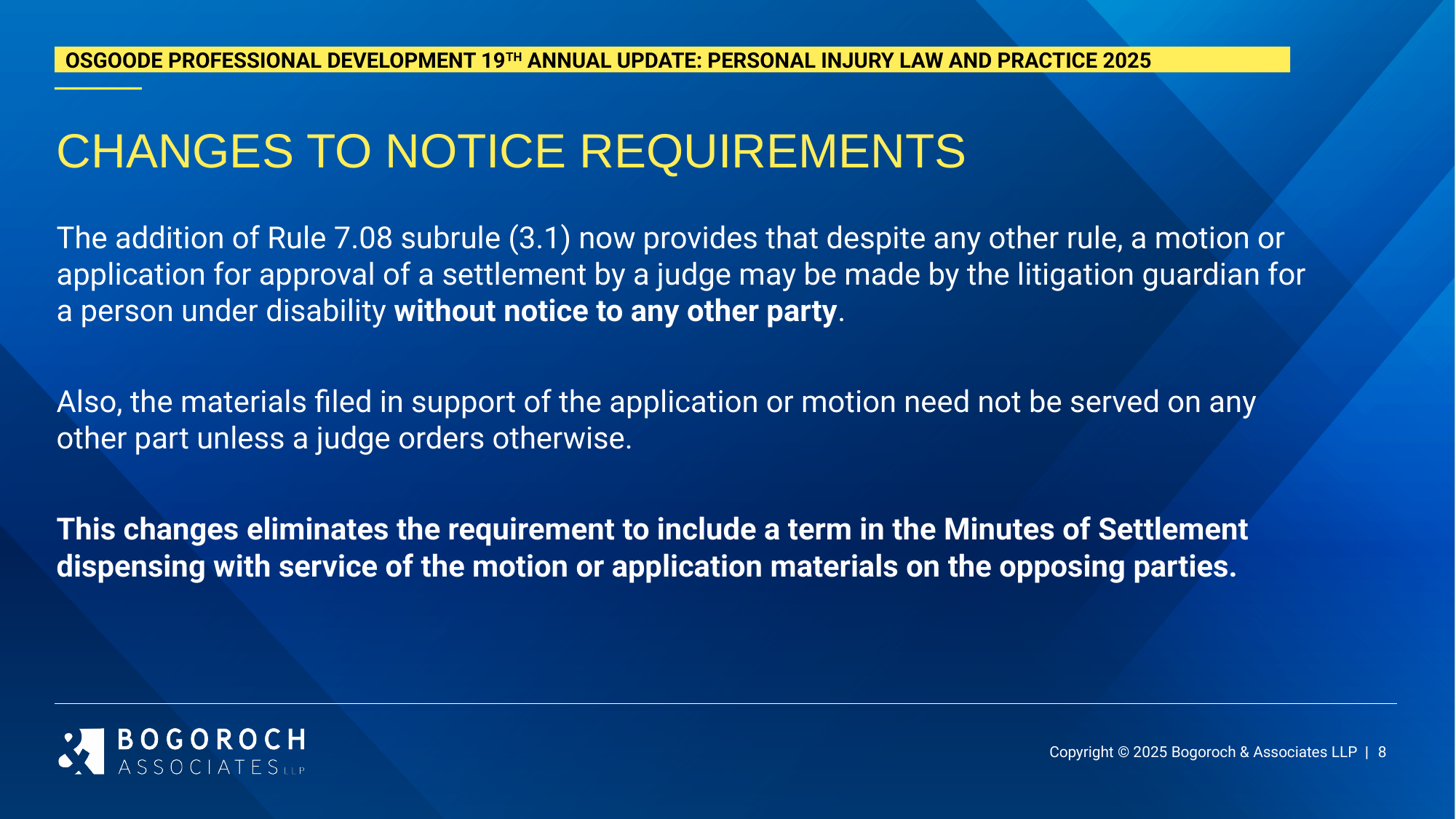

# CHANGES TO NOTICE REQUIREMENTS
The addition of Rule 7.08 subrule (3.1) now provides that despite any other rule, a motion or application for approval of a settlement by a judge may be made by the litigation guardian for a person under disability without notice to any other party.

Also, the materials filed in support of the application or motion need not be served on any other part unless a judge orders otherwise.

This changes eliminates the requirement to include a term in the Minutes of Settlement dispensing with service of the motion or application materials on the opposing parties.